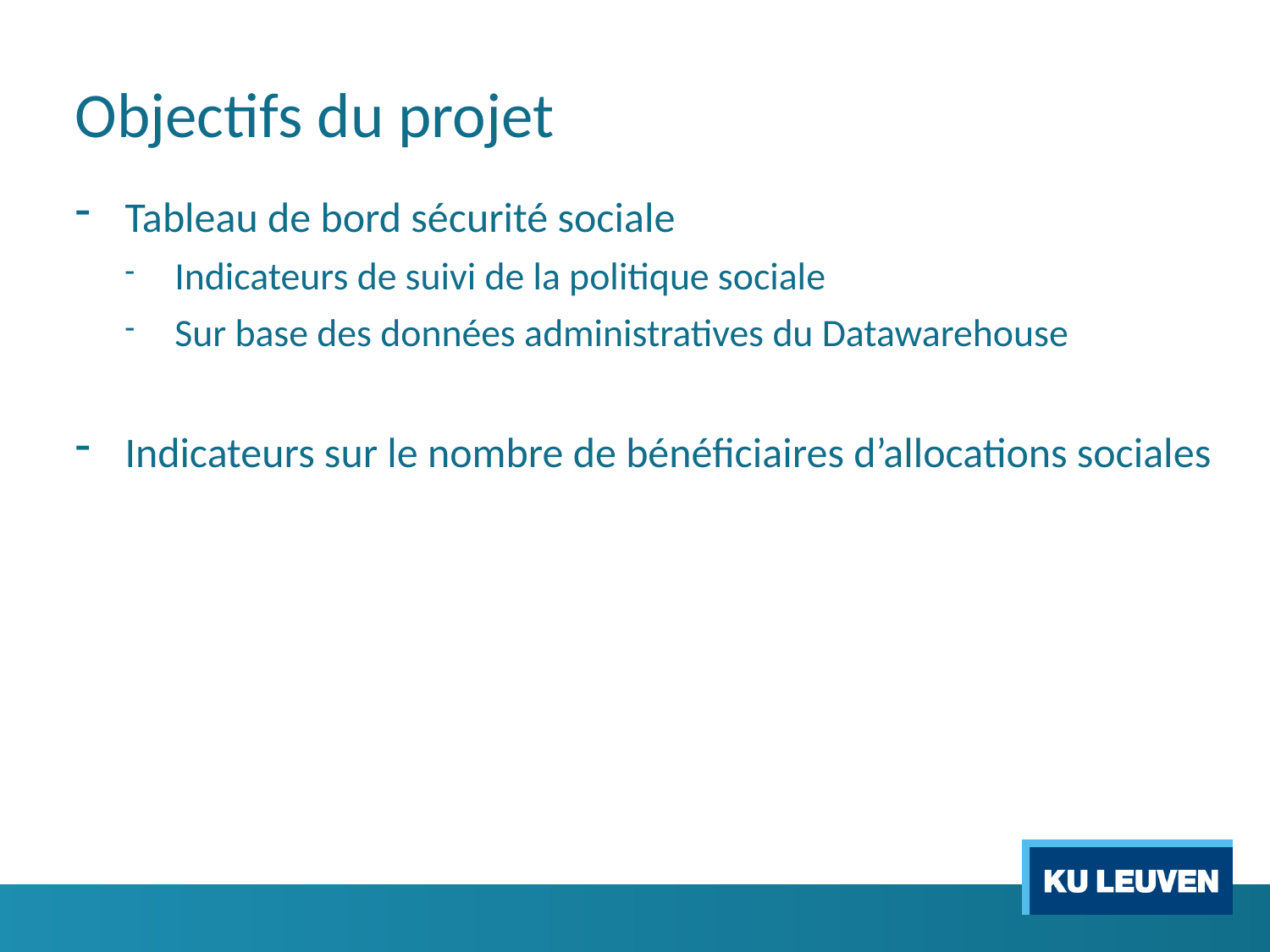

# Objectifs du projet
Tableau de bord sécurité sociale
Indicateurs de suivi de la politique sociale
Sur base des données administratives du Datawarehouse

Indicateurs sur le nombre de bénéficiaires d’allocations sociales